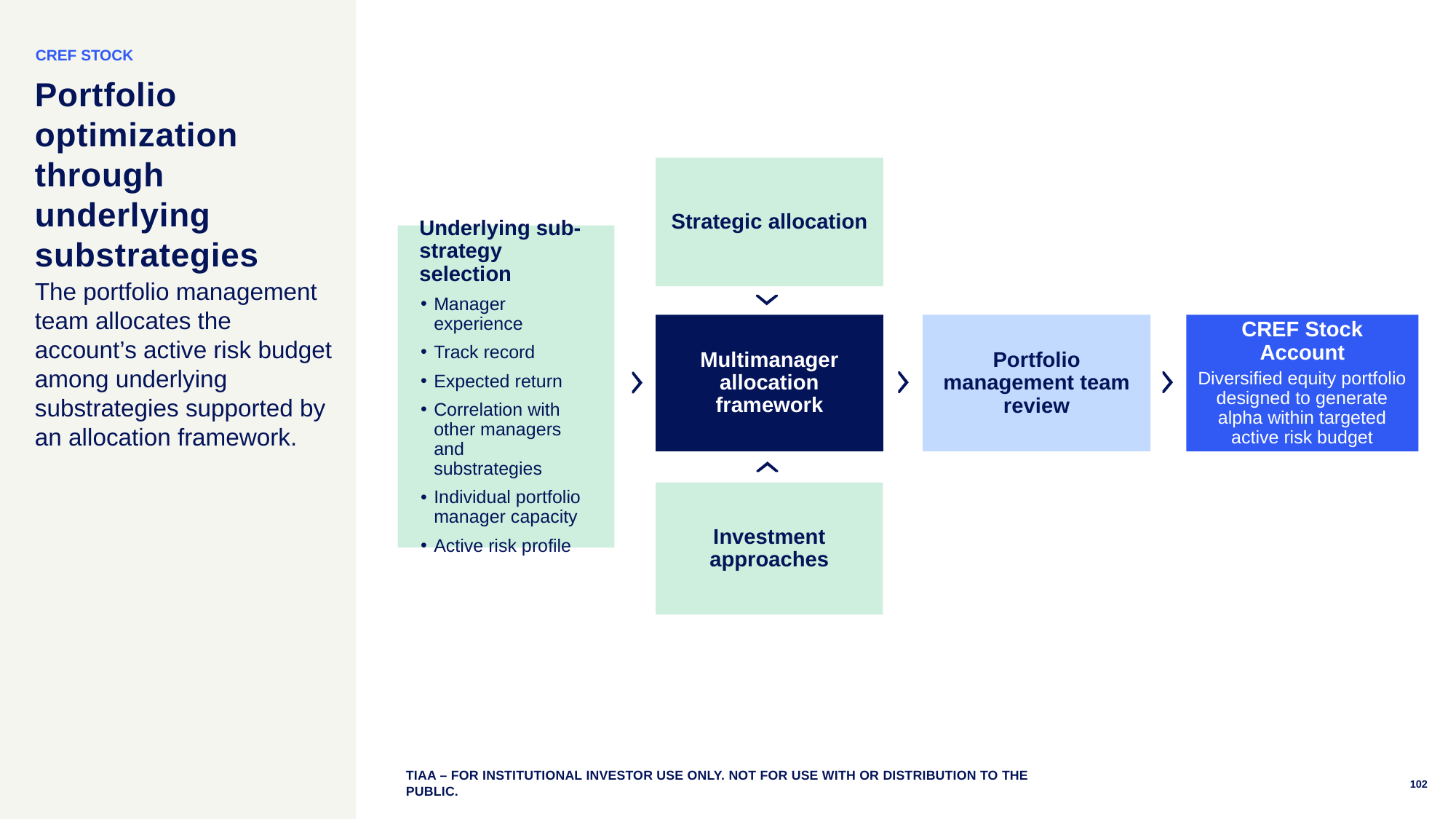

CREF STOCK
# Portfolio optimization through underlying substrategies
Strategic allocation
Underlying sub-
strategy selection
Manager experience
Track record
Expected return
Correlation with other managers and
substrategies
Individual portfolio manager capacity
Active risk profile
The portfolio management team allocates the account’s active risk budget among underlying substrategies supported by an allocation framework.

Multimanager
allocation framework
Portfolio management team review
CREF Stock Account
Diversified equity portfolio designed to generate
alpha within targeted
 active risk budget

Investment approaches
TIAA – FOR Institutional INVESTOR USE ONLY. NOT FOR USE WITH OR DISTRIBUTION TO THE PUBLIC.
102